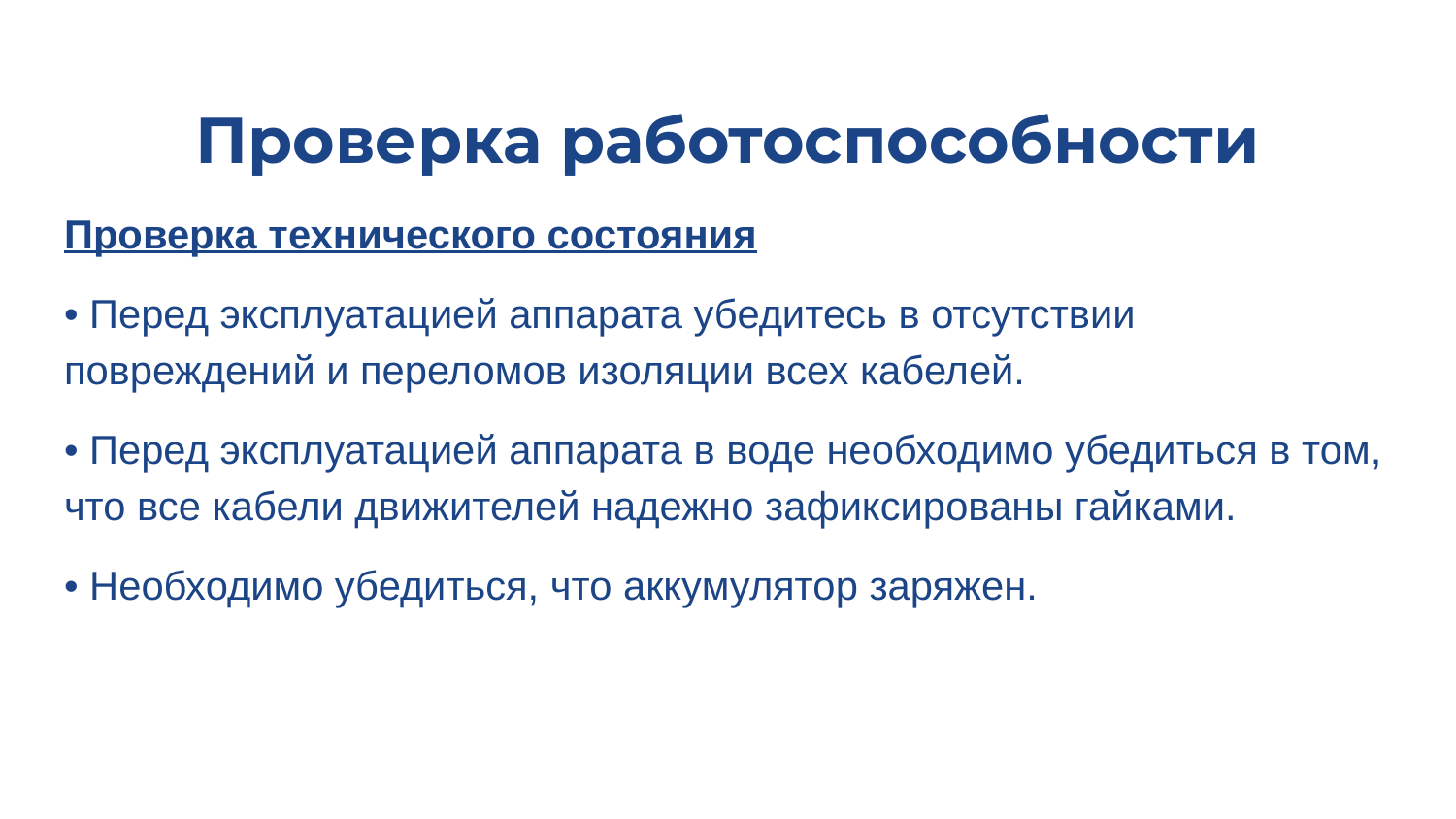

Проверка работоспособности
Проверка технического состояния
• Перед эксплуатацией аппарата убедитесь в отсутствии повреждений и переломов изоляции всех кабелей.
• Перед эксплуатацией аппарата в воде необходимо убедиться в том, что все кабели движителей надежно зафиксированы гайками.
• Необходимо убедиться, что аккумулятор заряжен.